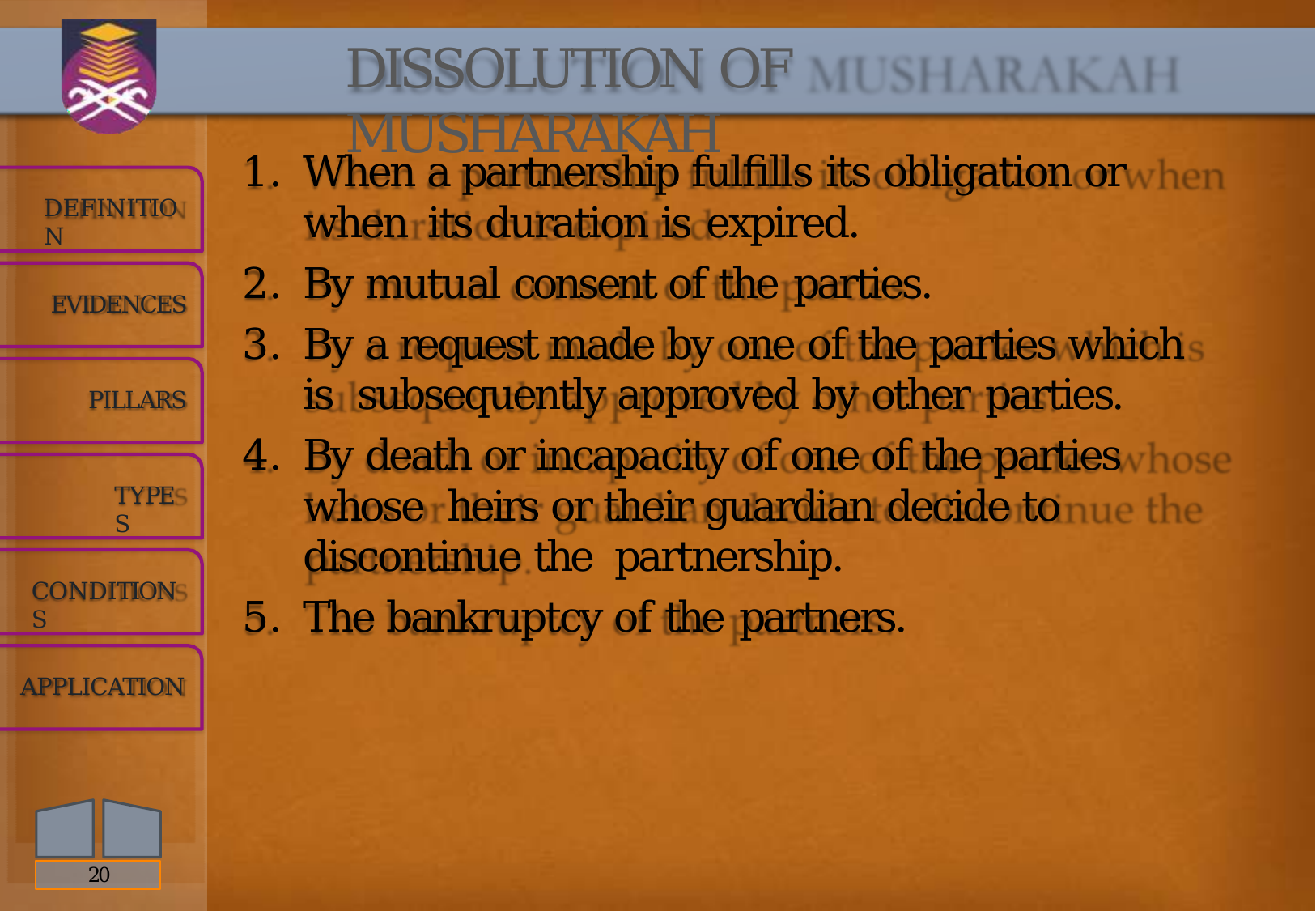

# DISSOLUTION OF MUSHARAKAH

When a partnership fulfills its obligation or when  its duration is expired.
By mutual consent of the parties.
By a request made by one of the parties which is  subsequently approved by other parties.
By death or incapacity of one of the parties whose  heirs or their guardian decide to discontinue the  partnership.
The bankruptcy of the partners.
DEFINITION

EVIDENCES

PILLARS

TYPES

CONDITIONS
APPLICATION

20